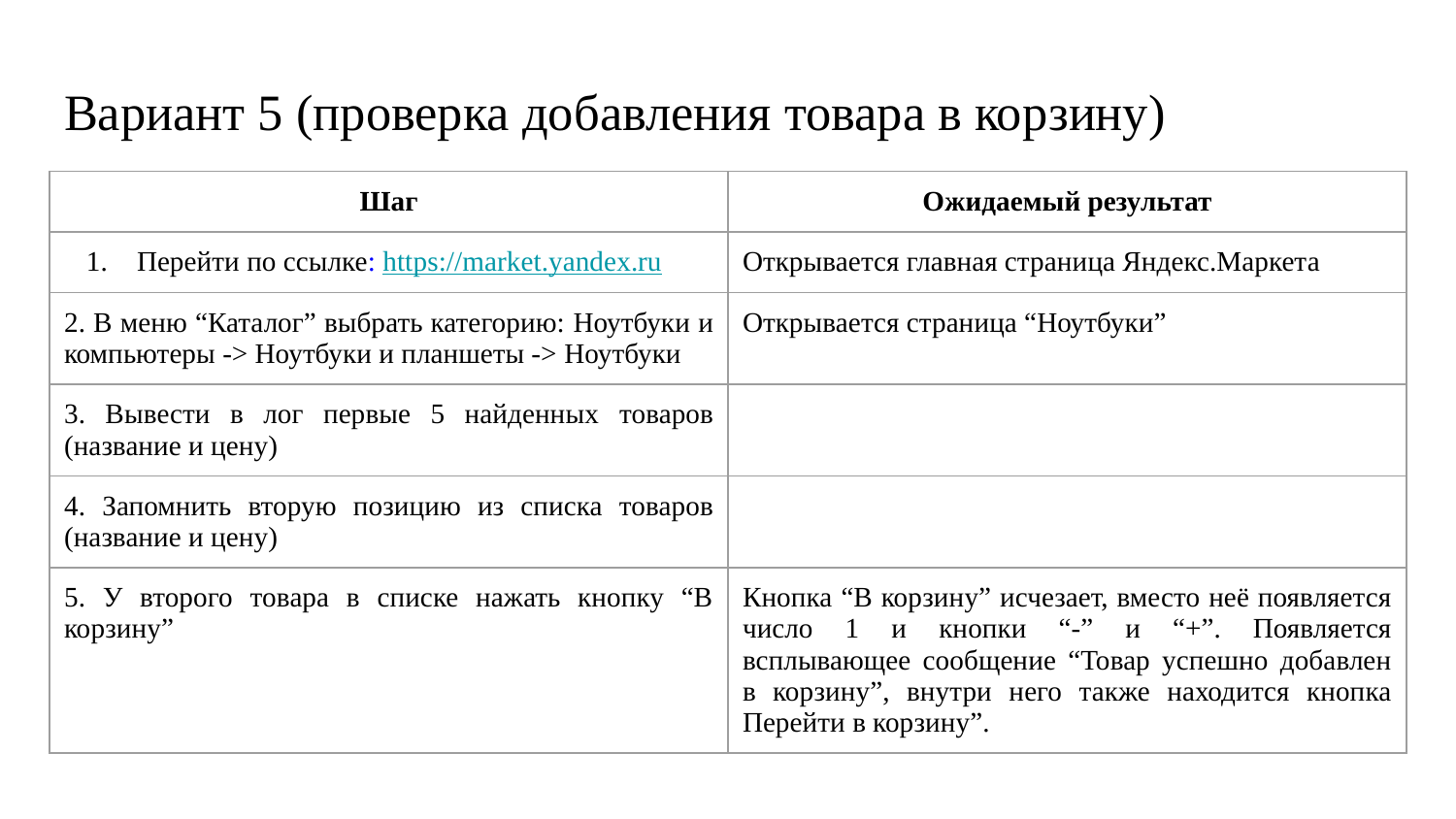

# Вариант 5 (проверка добавления товара в корзину)
| Шаг | Ожидаемый результат |
| --- | --- |
| Перейти по ссылке: https://market.yandex.ru | Открывается главная страница Яндекс.Маркета |
| 2. В меню “Каталог” выбрать категорию: Ноутбуки и компьютеры -> Ноутбуки и планшеты -> Ноутбуки | Открывается страница “Ноутбуки” |
| 3. Вывести в лог первые 5 найденных товаров (название и цену) |  |
| 4. Запомнить вторую позицию из списка товаров (название и цену) |  |
| 5. У второго товара в списке нажать кнопку “В корзину” | Кнопка “В корзину” исчезает, вместо неё появляется число 1 и кнопки “-” и “+”. Появляется всплывающее сообщение “Товар успешно добавлен в корзину”, внутри него также находится кнопка Перейти в корзину”. |